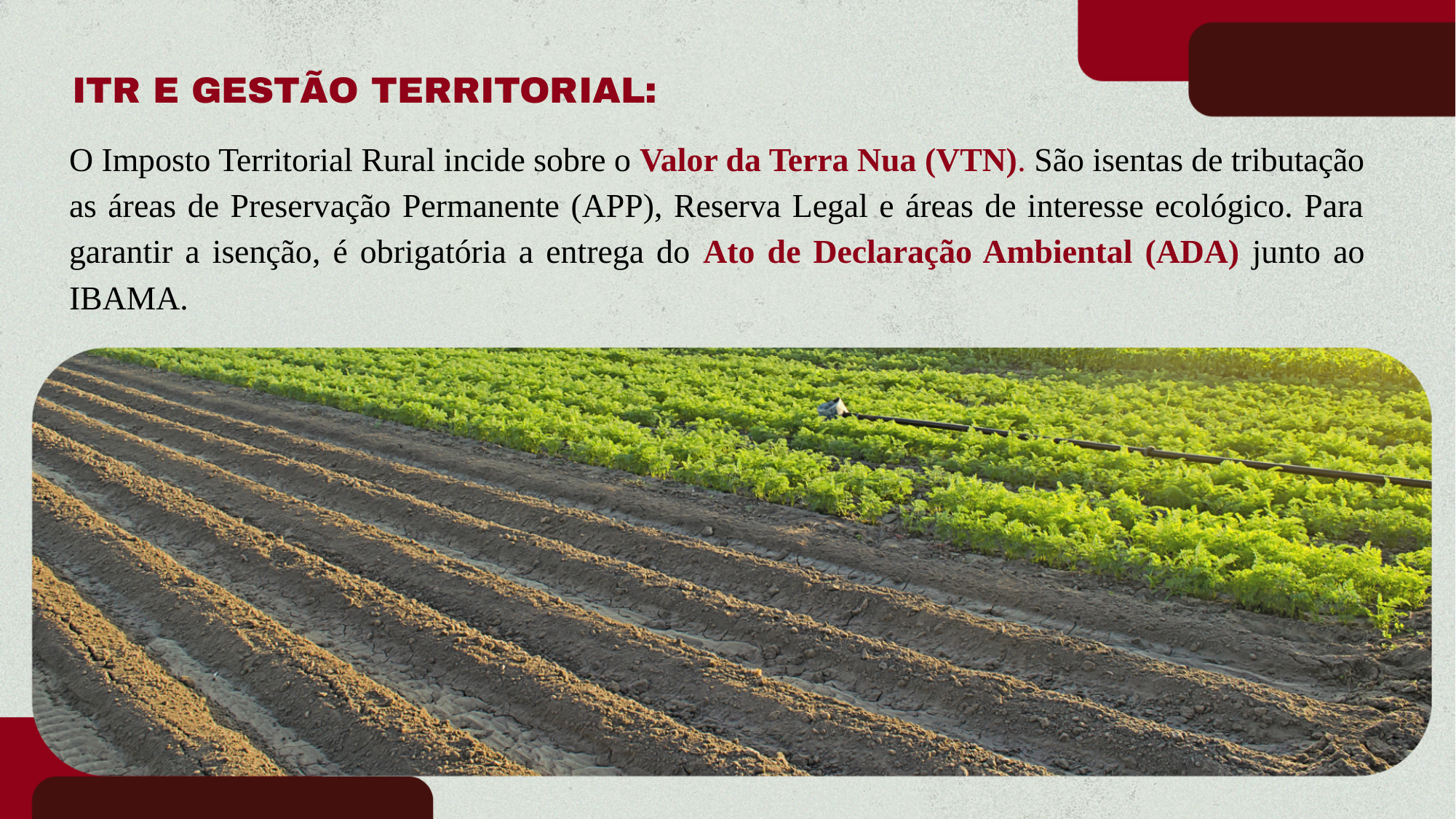

ITR E GESTÃO TERRITORIAL:
O Imposto Territorial Rural incide sobre o Valor da Terra Nua (VTN). São isentas de tributação as áreas de Preservação Permanente (APP), Reserva Legal e áreas de interesse ecológico. Para garantir a isenção, é obrigatória a entrega do Ato de Declaração Ambiental (ADA) junto ao IBAMA.